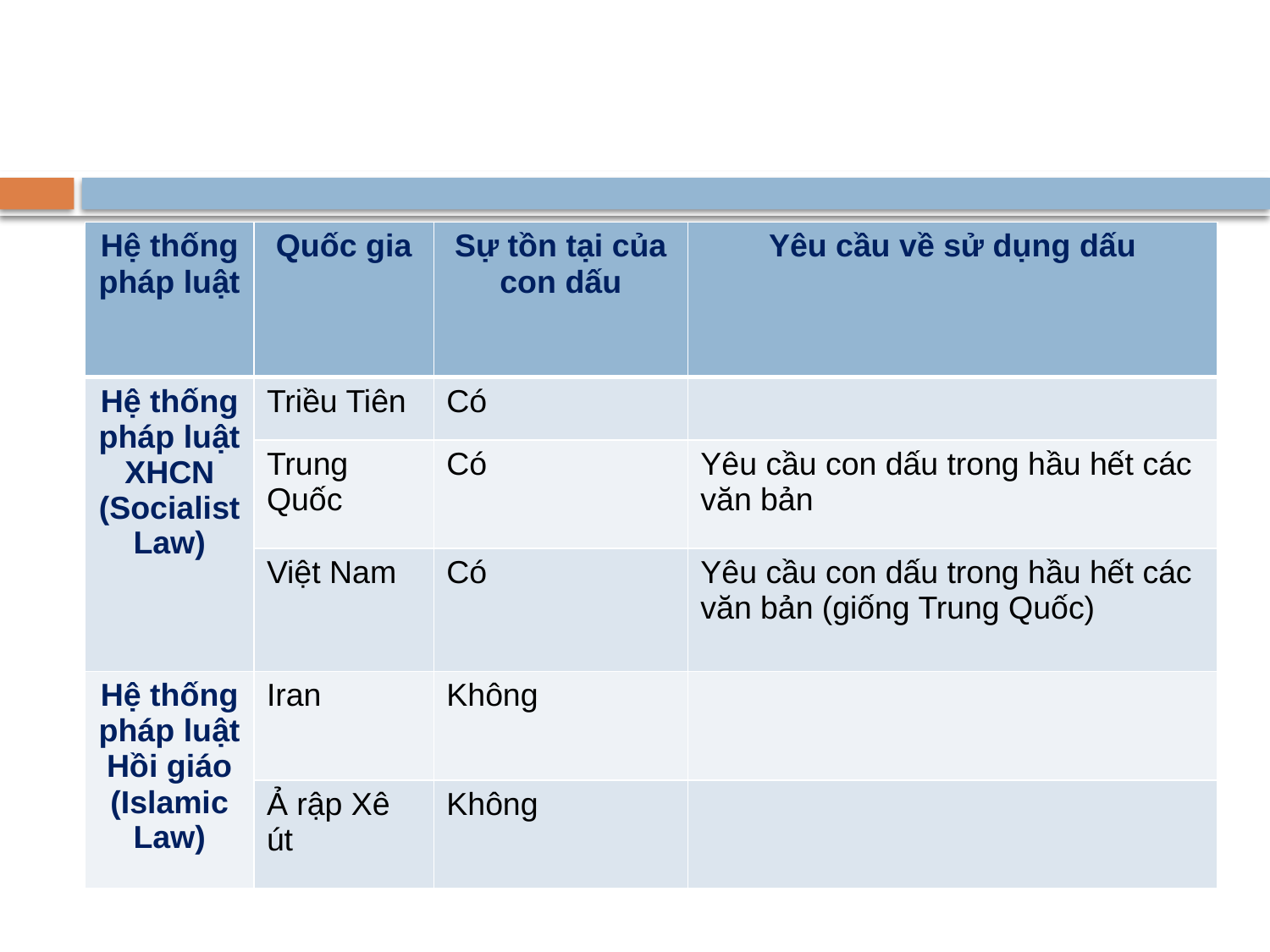

| Hệ thống pháp luật | Quốc gia | Sự tồn tại của con dấu | Yêu cầu về sử dụng dấu |
| --- | --- | --- | --- |
| Hệ thống pháp luật XHCN (Socialist Law) | Triều Tiên | Có |  |
|  | Trung Quốc | Có | Yêu cầu con dấu trong hầu hết các văn bản |
|  | Việt Nam | Có | Yêu cầu con dấu trong hầu hết các văn bản (giống Trung Quốc) |
| Hệ thống pháp luật Hồi giáo (Islamic Law) | Iran | Không |  |
|  | Ả rập Xê út | Không |  |